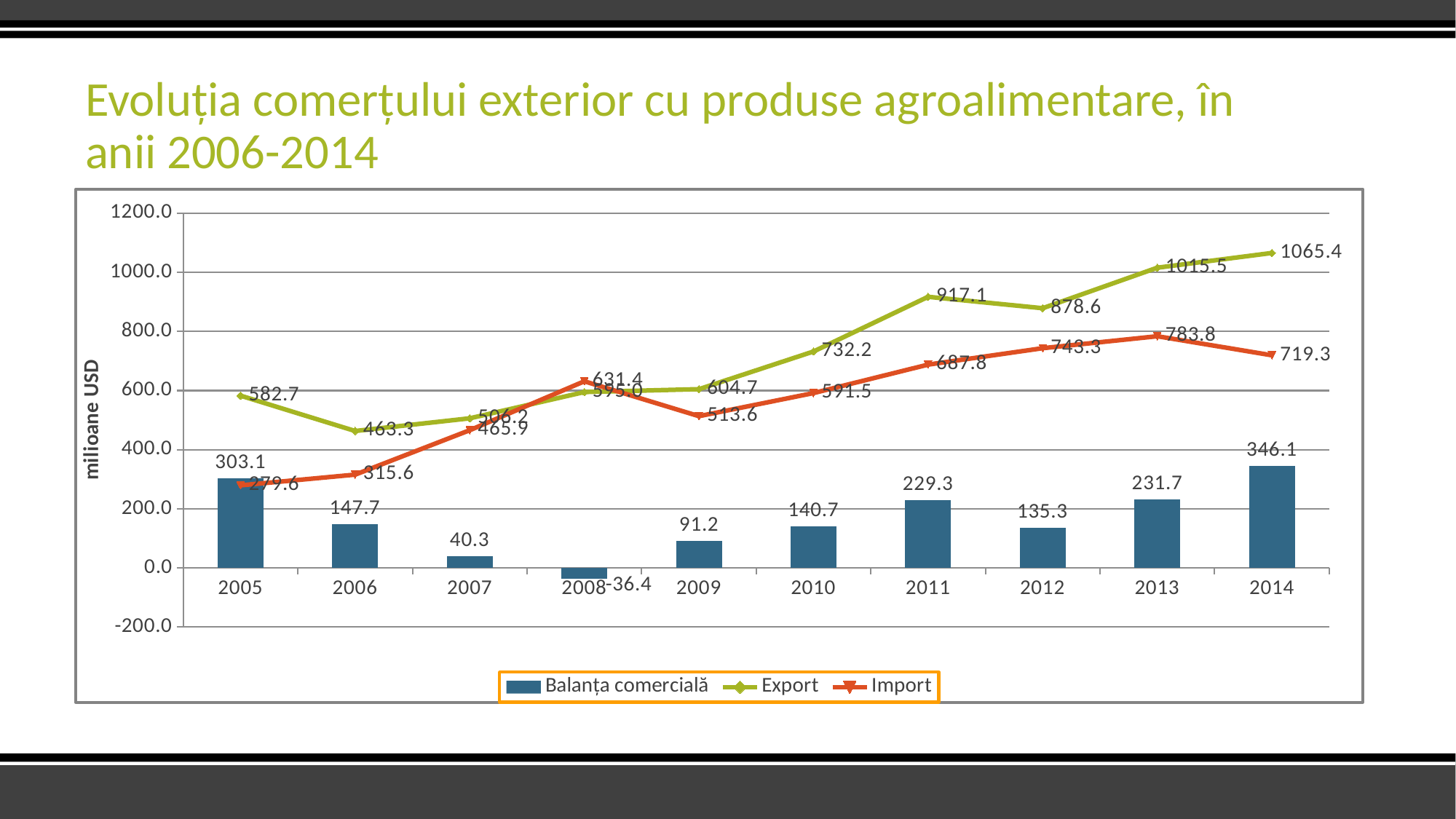

# Evoluția comerțului exterior cu produse agroalimentare, în anii 2006-2014

### Chart

| Category | Balanța comercială | Export | Import |
|---|---|---|---|
| 2005 | 303.1402 | 582.7152 | 279.575 |
| 2006 | 147.6809 | 463.29280000000006 | 315.61190000000005 |
| 2007 | 40.29640000000001 | 506.21070000000003 | 465.9143 |
| 2008 | -36.3945 | 594.996 | 631.3905 |
| 2009 | 91.16269999999997 | 604.7456999999997 | 513.583 |
| 2010 | 140.68880000000001 | 732.211 | 591.5221999999998 |
| 2011 | 229.31849999999991 | 917.1030999999999 | 687.7846000000003 |
| 2012 | 135.26030000000003 | 878.6 | 743.3396999999998 |
| 2013 | 231.70000000000005 | 1015.5 | 783.8 |
| 2014 | 346.10000000000025 | 1065.4 | 719.3 |